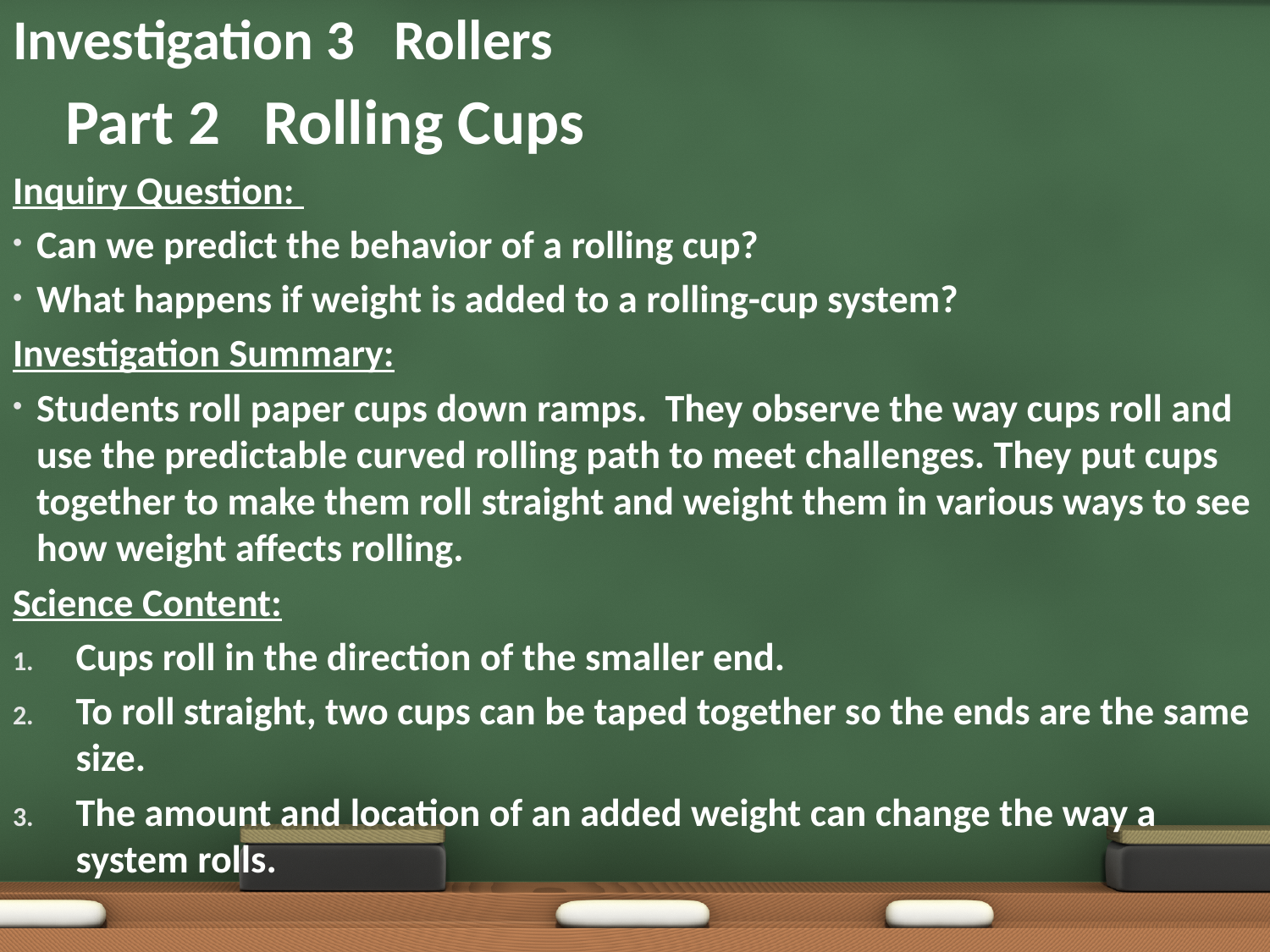

# Investigation 3	Rollers
Part 2   Rolling Cups
Inquiry Question:
Can we predict the behavior of a rolling cup?
What happens if weight is added to a rolling-cup system?
Investigation Summary:
Students roll paper cups down ramps.  They observe the way cups roll and use the predictable curved rolling path to meet challenges. They put cups together to make them roll straight and weight them in various ways to see how weight affects rolling.
Science Content:
Cups roll in the direction of the smaller end.
To roll straight, two cups can be taped together so the ends are the same size.
The amount and location of an added weight can change the way a system rolls.